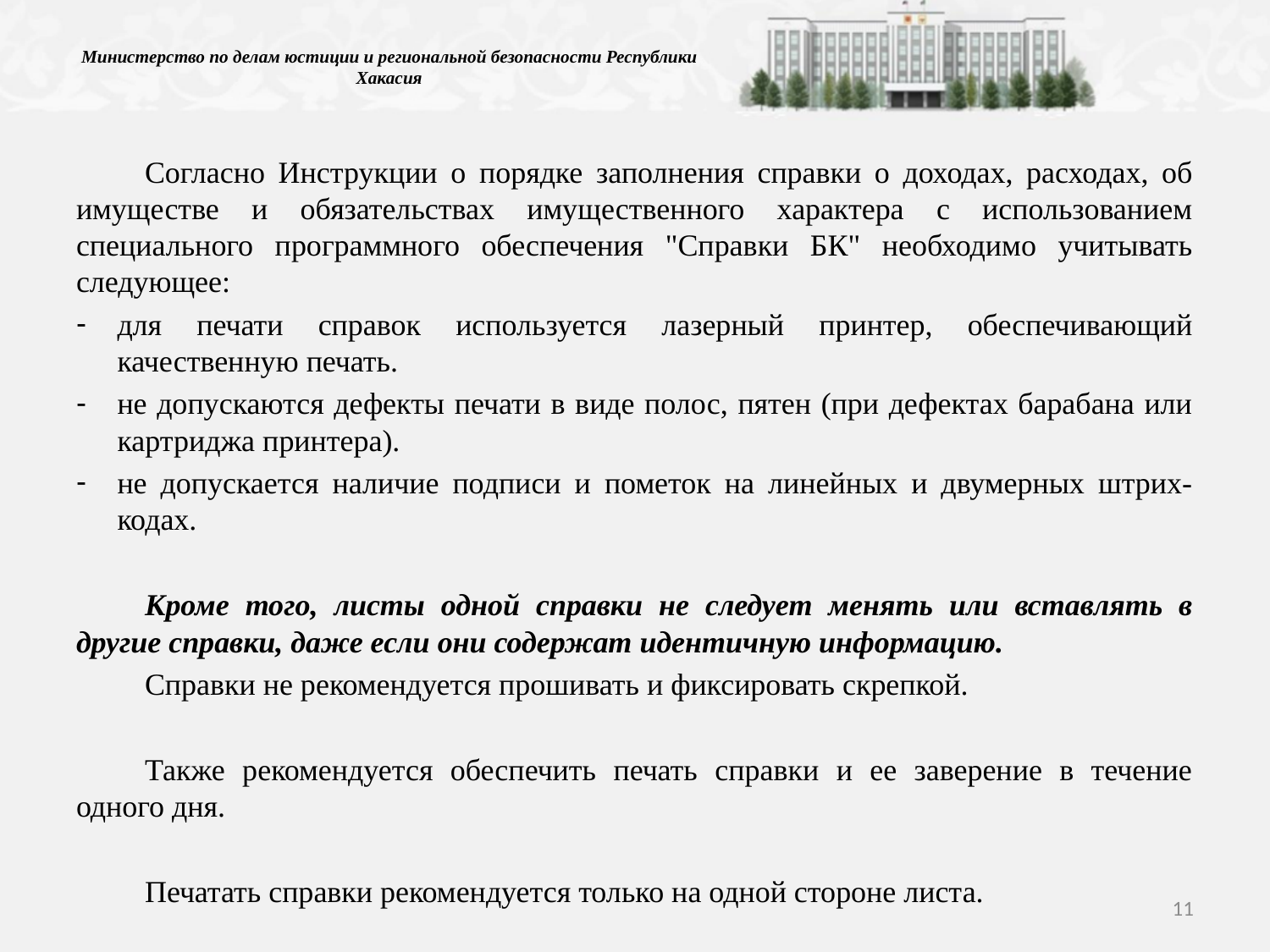

# Министерство по делам юстиции и региональной безопасности Республики Хакасия
	Согласно Инструкции о порядке заполнения справки о доходах, расходах, об имуществе и обязательствах имущественного характера с использованием специального программного обеспечения "Справки БК" необходимо учитывать следующее:
для печати справок используется лазерный принтер, обеспечивающий качественную печать.
не допускаются дефекты печати в виде полос, пятен (при дефектах барабана или картриджа принтера).
не допускается наличие подписи и пометок на линейных и двумерных штрих-кодах.

	Кроме того, листы одной справки не следует менять или вставлять в другие справки, даже если они содержат идентичную информацию.
	Справки не рекомендуется прошивать и фиксировать скрепкой.

	Также рекомендуется обеспечить печать справки и ее заверение в течение одного дня.

	Печатать справки рекомендуется только на одной стороне листа.

11